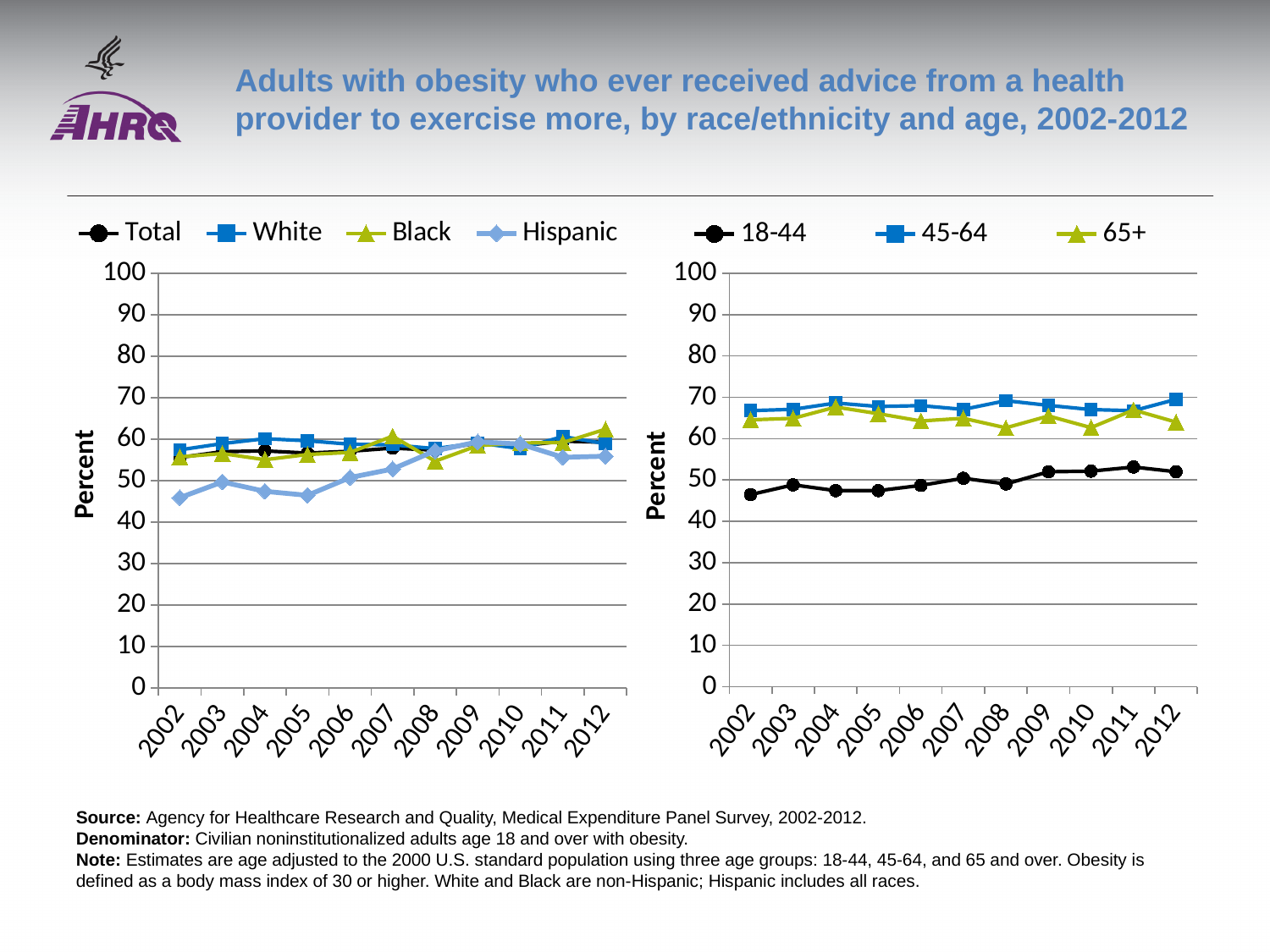

# Adults with obesity who ever received advice from a health provider to exercise more, by race/ethnicity and age, 2002-2012

### Chart

| Category | Total | White | Black | Hispanic |
|---|---|---|---|---|
| 2002 | 55.6231 | 57.4543 | 55.7678 | 45.9025 |
| 2003 | 57.0271 | 58.9703 | 56.5594 | 49.7195 |
| 2004 | 57.2056 | 60.1488 | 55.0785 | 47.4459 |
| 2005 | 56.6823 | 59.6546 | 56.3391 | 46.4761 |
| 2006 | 57.1196 | 58.818 | 56.836 | 50.7731 |
| 2007 | 57.8738 | 58.6664 | 60.7528 | 52.8335 |
| 2008 | 57.3748 | 57.7532 | 54.7144 | 57.2245 |
| 2009 | 59.0918 | 59.1341 | 58.4756 | 59.3834 |
| 2010 | 58.3898 | 57.7724 | 59.1239 | 58.8492 |
| 2011 | 59.5561 | 60.6675 | 59.2208 | 55.6591 |
| 2012 | 59.3 | 58.9321 | 62.4336 | 55.921 |

### Chart

| Category | 18-44 | 45-64 | 65+ |
|---|---|---|---|
| 2002 | 46.4724 | 66.7683 | 64.5511 |
| 2003 | 48.8242 | 67.0832 | 64.9158 |
| 2004 | 47.4221 | 68.6117 | 67.6471 |
| 2005 | 47.4281 | 67.7716 | 66.0309 |
| 2006 | 48.699 | 67.9824 | 64.2688 |
| 2007 | 50.4209 | 67.0769 | 64.9245 |
| 2008 | 49.0365 | 69.1799 | 62.6121 |
| 2009 | 51.9916 | 68.0467 | 65.4794 |
| 2010 | 52.145 | 67.0302 | 62.6653 |
| 2011 | 53.1279 | 66.7564 | 66.9332 |
| 2012 | 52.0 | 69.5 | 64.0 |
Source: Agency for Healthcare Research and Quality, Medical Expenditure Panel Survey, 2002-2012.
Denominator: Civilian noninstitutionalized adults age 18 and over with obesity.
Note: Estimates are age adjusted to the 2000 U.S. standard population using three age groups: 18-44, 45-64, and 65 and over. Obesity is defined as a body mass index of 30 or higher. White and Black are non-Hispanic; Hispanic includes all races.